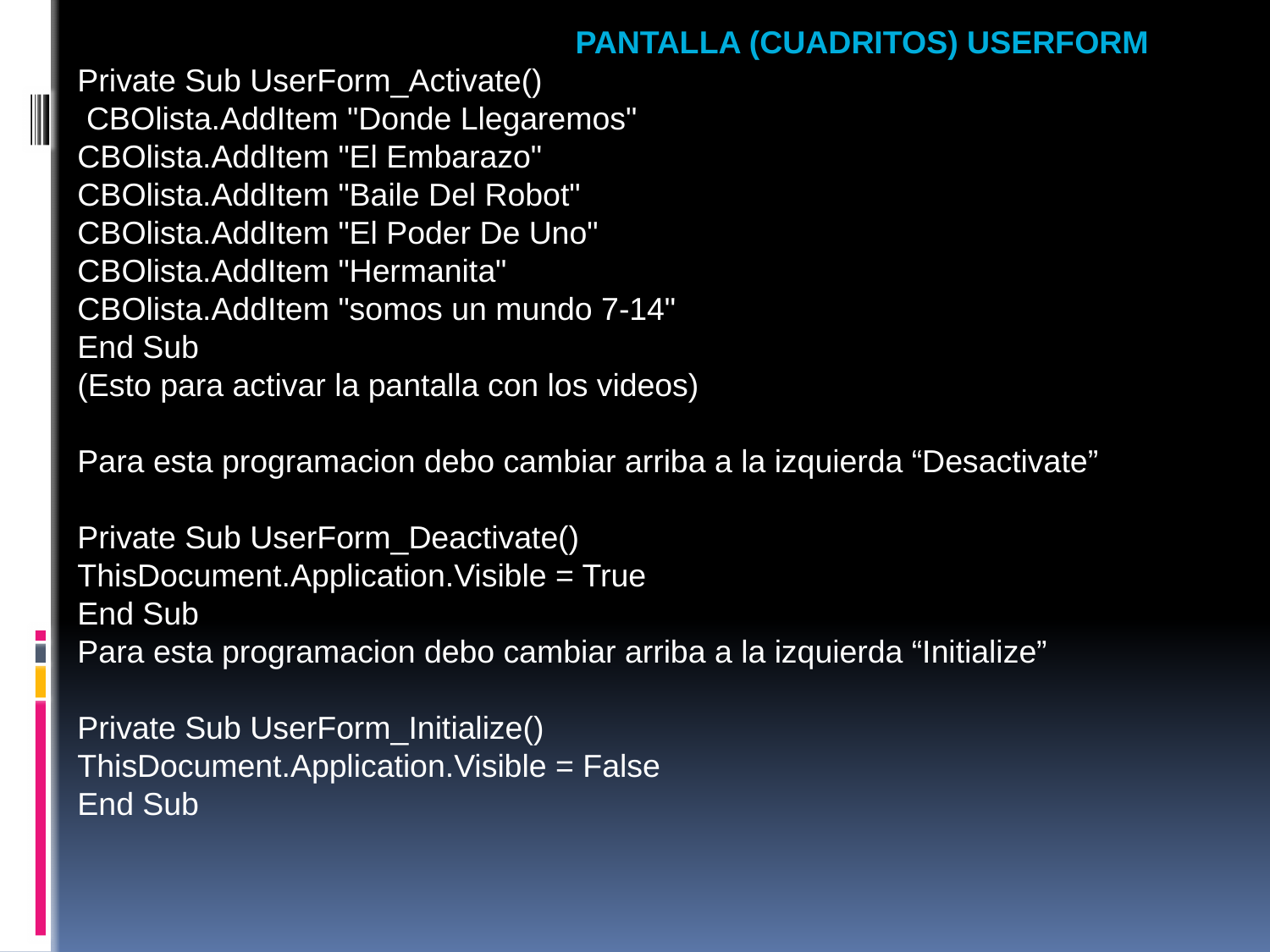

Pantalla (Cuadritos) Userform
Private Sub UserForm_Activate()
 CBOlista.AddItem "Donde Llegaremos"
CBOlista.AddItem "El Embarazo"
CBOlista.AddItem "Baile Del Robot"
CBOlista.AddItem "El Poder De Uno"
CBOlista.AddItem "Hermanita"
CBOlista.AddItem "somos un mundo 7-14"
End Sub
(Esto para activar la pantalla con los videos)

Para esta programacion debo cambiar arriba a la izquierda “Desactivate”

Private Sub UserForm_Deactivate()
ThisDocument.Application.Visible = True
End Sub
Para esta programacion debo cambiar arriba a la izquierda “Initialize”

Private Sub UserForm_Initialize()
ThisDocument.Application.Visible = False
End Sub